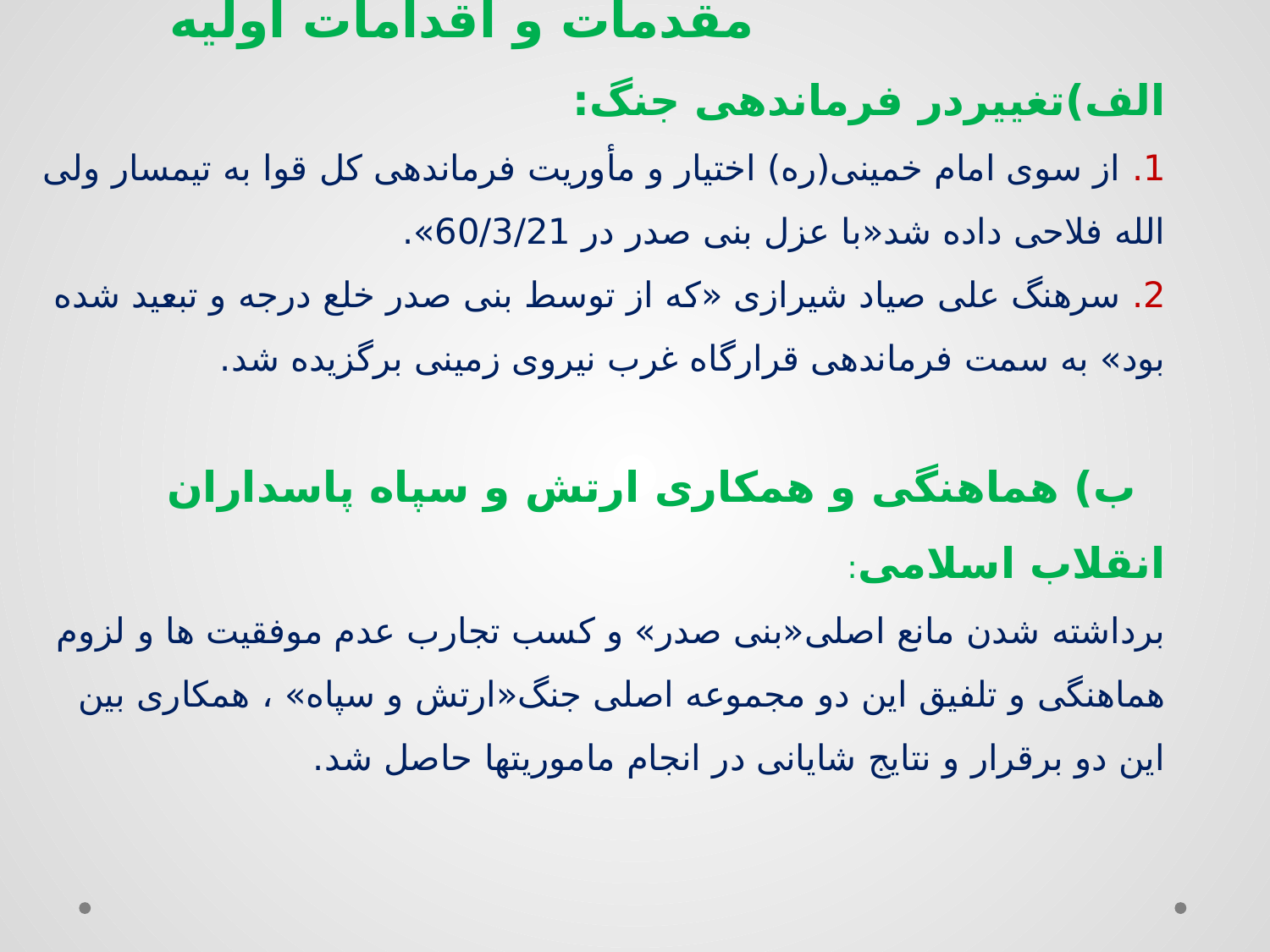

# مقدمات و اقدامات اولیه الف)تغییردر فرماندهی جنگ: 1. از سوی امام خمینی(ره) اختیار و مأوریت فرماندهی کل قوا به تیمسار ولی الله فلاحی داده شد«با عزل بنی صدر در 60/3/21». 2. سرهنگ علی صیاد شیرازی «که از توسط بنی صدر خلع درجه و تبعید شده بود» به سمت فرماندهی قرارگاه غرب نیروی زمینی برگزیده شد. ب) هماهنگی و همکاری ارتش و سپاه پاسداران انقلاب اسلامی: برداشته شدن مانع اصلی«بنی صدر» و کسب تجارب عدم موفقیت ها و لزوم هماهنگی و تلفیق این دو مجموعه اصلی جنگ«ارتش و سپاه» ، همکاری بین این دو برقرار و نتایج شایانی در انجام ماموریتها حاصل شد.